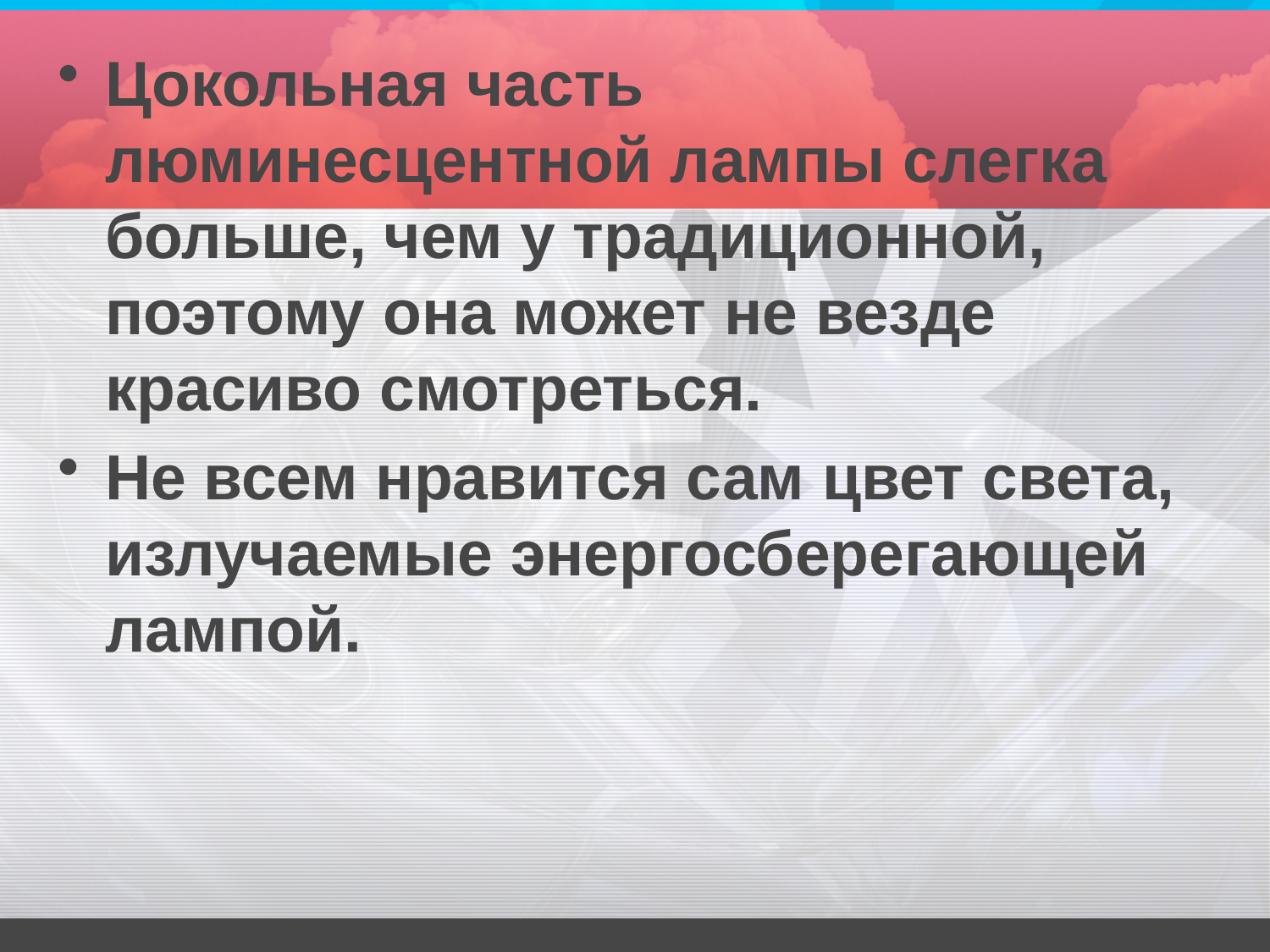

Цокольная часть люминесцентной лампы слегка больше, чем у традиционной, поэтому она может не везде красиво смотреться.
Не всем нравится сам цвет света, излучаемые энергосберегающей лампой.